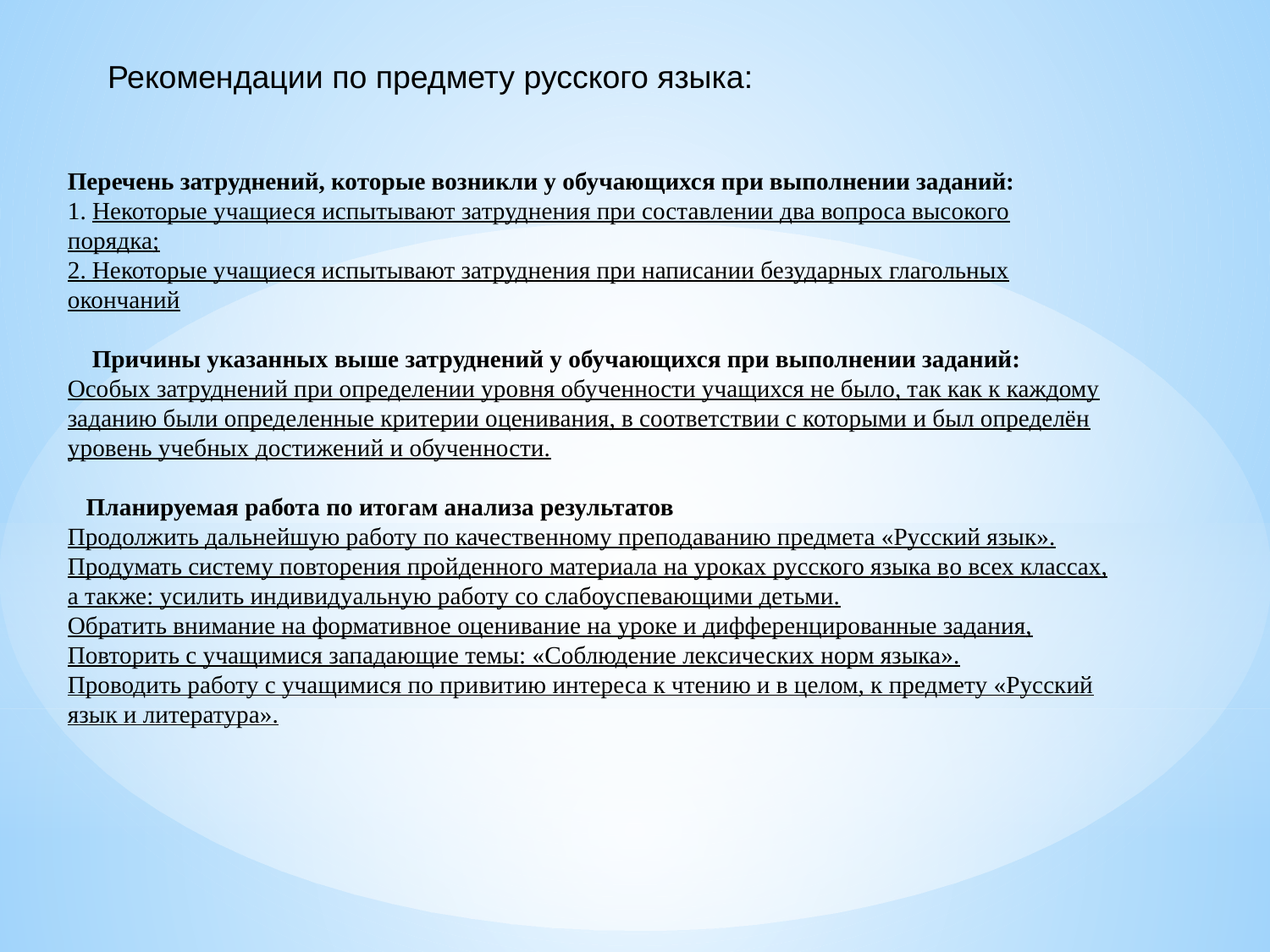

Рекомендации по предмету русского языка:
Перечень затруднений, которые возникли у обучающихся при выполнении заданий:
1. Некоторые учащиеся испытывают затруднения при составлении два вопроса высокого
порядка;
2. Некоторые учащиеся испытывают затруднения при написании безударных глагольных окончаний
    Причины указанных выше затруднений у обучающихся при выполнении заданий:
Особых затруднений при определении уровня обученности учащихся не было, так как к каждому заданию были определенные критерии оценивания, в соответствии с которыми и был определён уровень учебных достижений и обученности.
   Планируемая работа по итогам анализа результатов
Продолжить дальнейшую работу по качественному преподаванию предмета «Русский язык». Продумать систему повторения пройденного материала на уроках русского языка во всех классах, а также: усилить индивидуальную работу со слабоуспевающими детьми.
Обратить внимание на формативное оценивание на уроке и дифференцированные задания,
Повторить с учащимися западающие темы: «Соблюдение лексических норм языка».
Проводить работу с учащимися по привитию интереса к чтению и в целом, к предмету «Русский язык и литература».